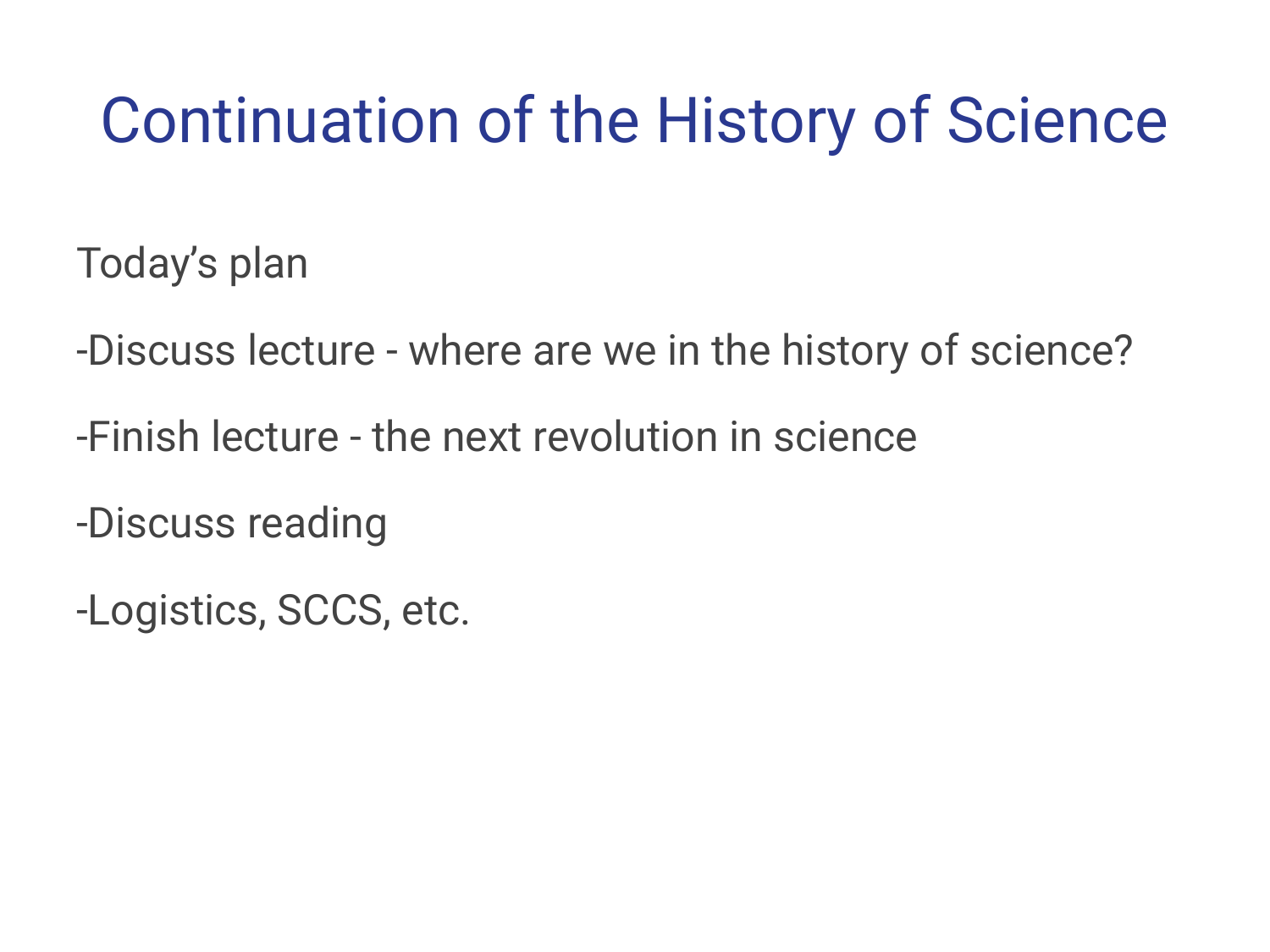

# Continuation of the History of Science
Today’s plan
-Discuss lecture - where are we in the history of science?
-Finish lecture - the next revolution in science
-Discuss reading
-Logistics, SCCS, etc.